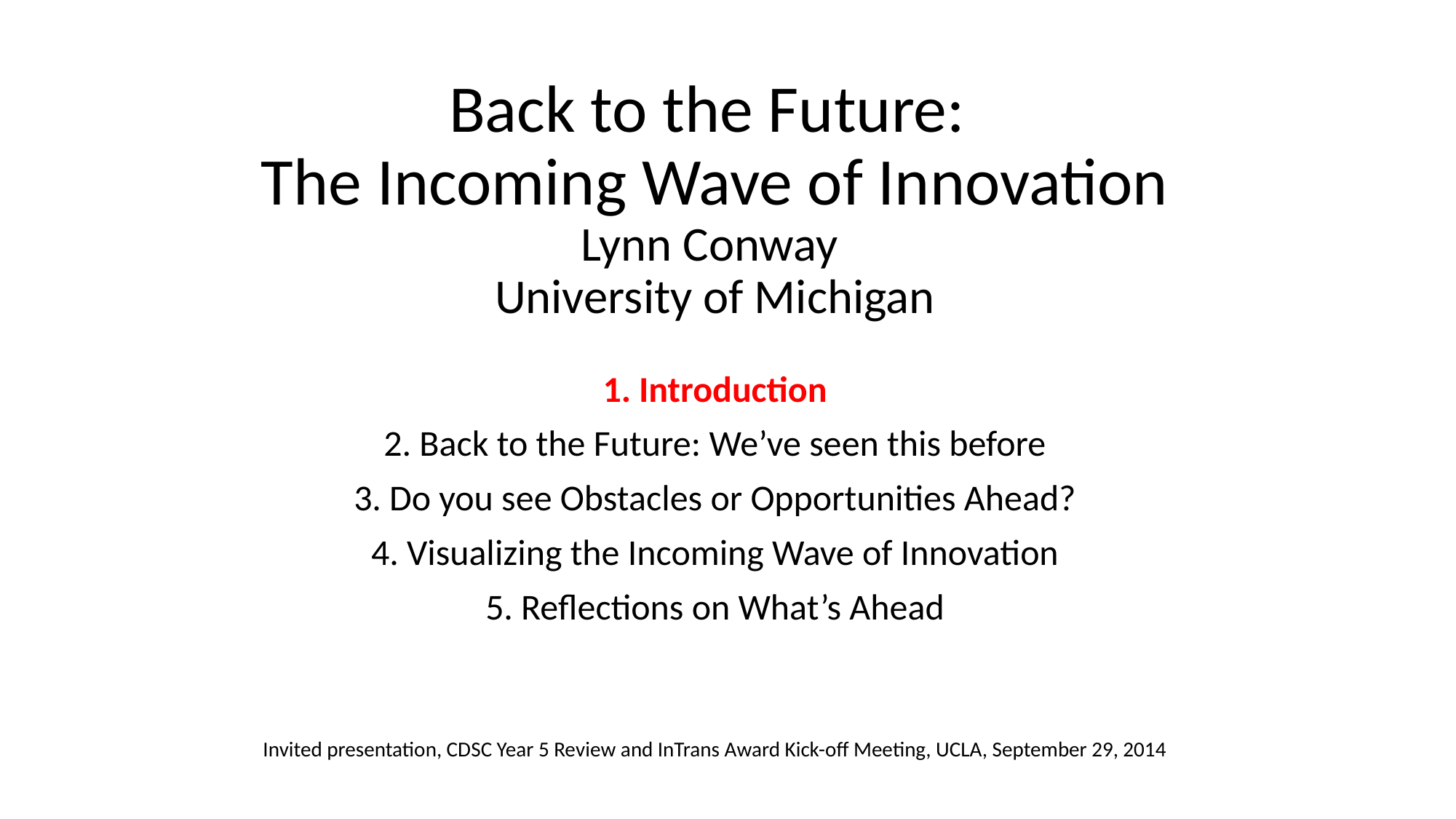

# Back to the Future: The Incoming Wave of Innovation Lynn Conway University of Michigan
1. Introduction
2. Back to the Future: We’ve seen this before
3. Do you see Obstacles or Opportunities Ahead?
4. Visualizing the Incoming Wave of Innovation
5. Reflections on What’s Ahead
Invited presentation, CDSC Year 5 Review and InTrans Award Kick-off Meeting, UCLA, September 29, 2014